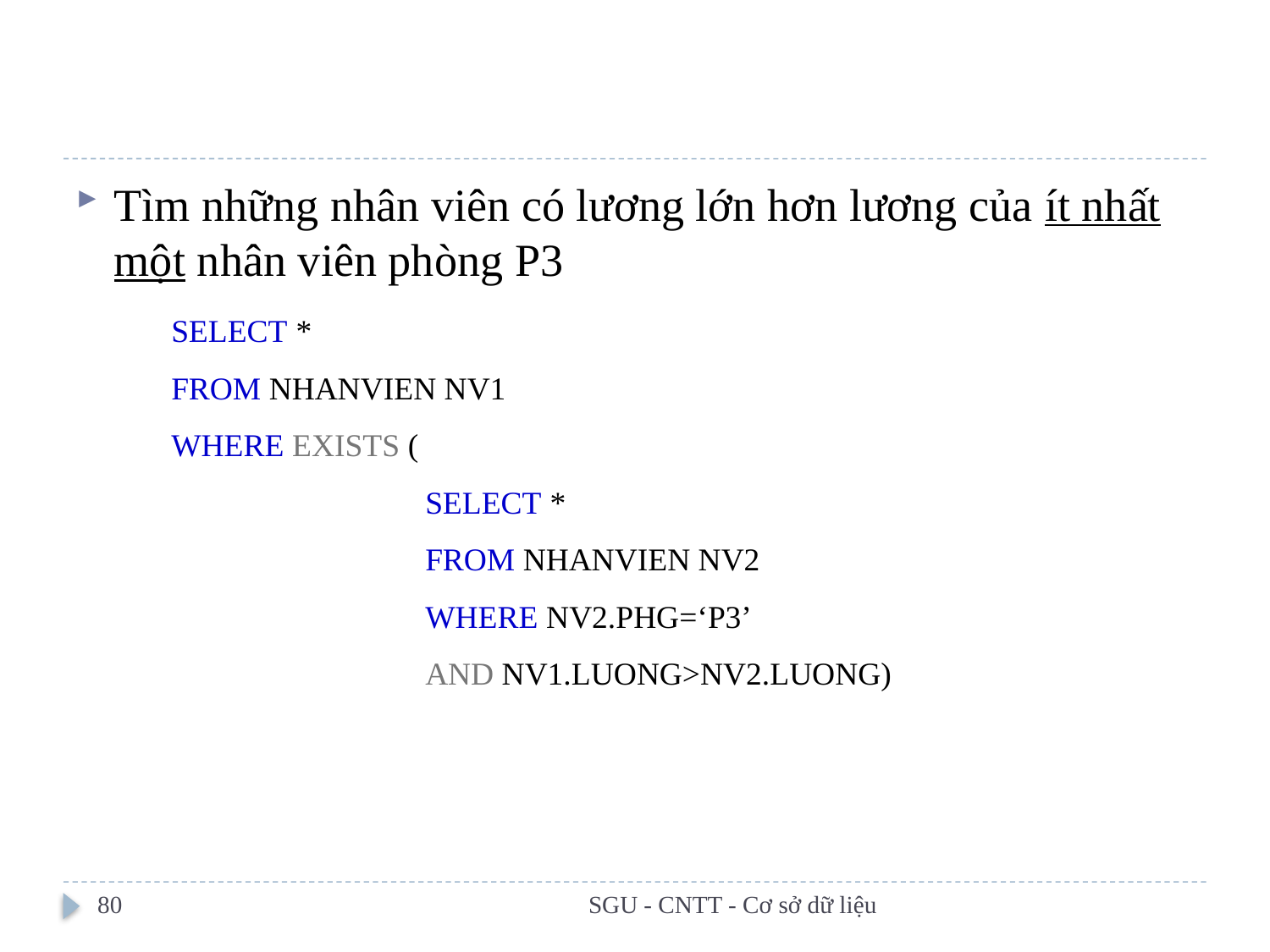

#
Tìm những nhân viên có lương lớn hơn lương của ít nhất một nhân viên phòng P3

SELECT *
FROM NHANVIEN NV1
WHERE EXISTS (
		SELECT *
		FROM NHANVIEN NV2
		WHERE NV2.PHG=‘P3’
		AND NV1.LUONG>NV2.LUONG)
80
SGU - CNTT - Cơ sở dữ liệu